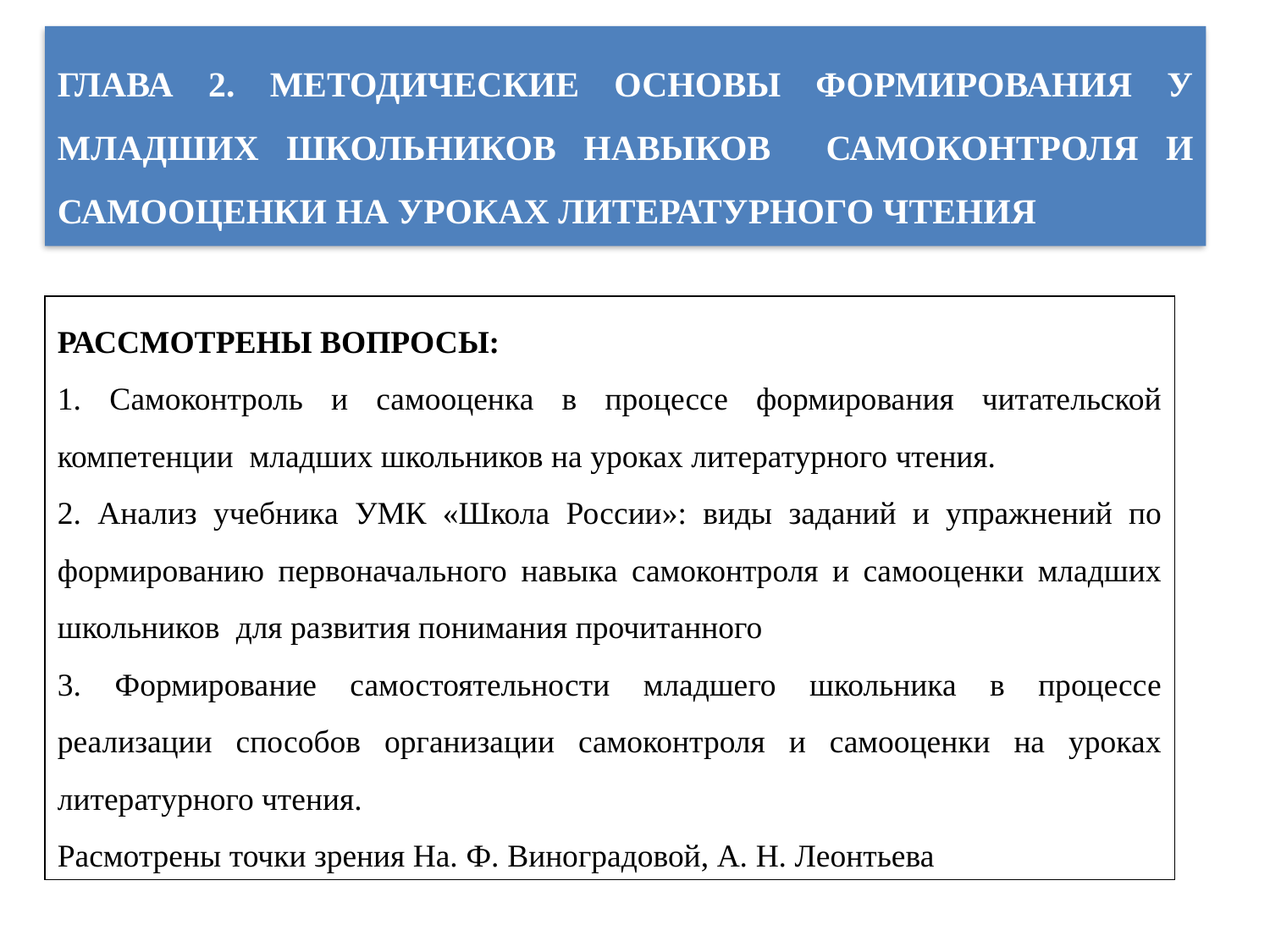

ГЛАВА 2. МЕТОДИЧЕСКИЕ ОСНОВЫ ФОРМИРОВАНИЯ У МЛАДШИХ ШКОЛЬНИКОВ НАВЫКОВ  САМОКОНТРОЛЯ И САМООЦЕНКИ НА УРОКАХ ЛИТЕРАТУРНОГО ЧТЕНИЯ
РАССМОТРЕНЫ ВОПРОСЫ:
1. Самоконтроль и самооценка в процессе формирования читательской компетенции  младших школьников на уроках литературного чтения.
2. Анализ учебника УМК «Школа России»: виды заданий и упражнений по формированию первоначального навыка самоконтроля и самооценки младших школьников  для развития понимания прочитанного
3. Формирование самостоятельности младшего школьника в процессе реализации способов организации самоконтроля и самооценки на уроках литературного чтения.
Расмотрены точки зрения На. Ф. Виноградовой, А. Н. Леонтьева